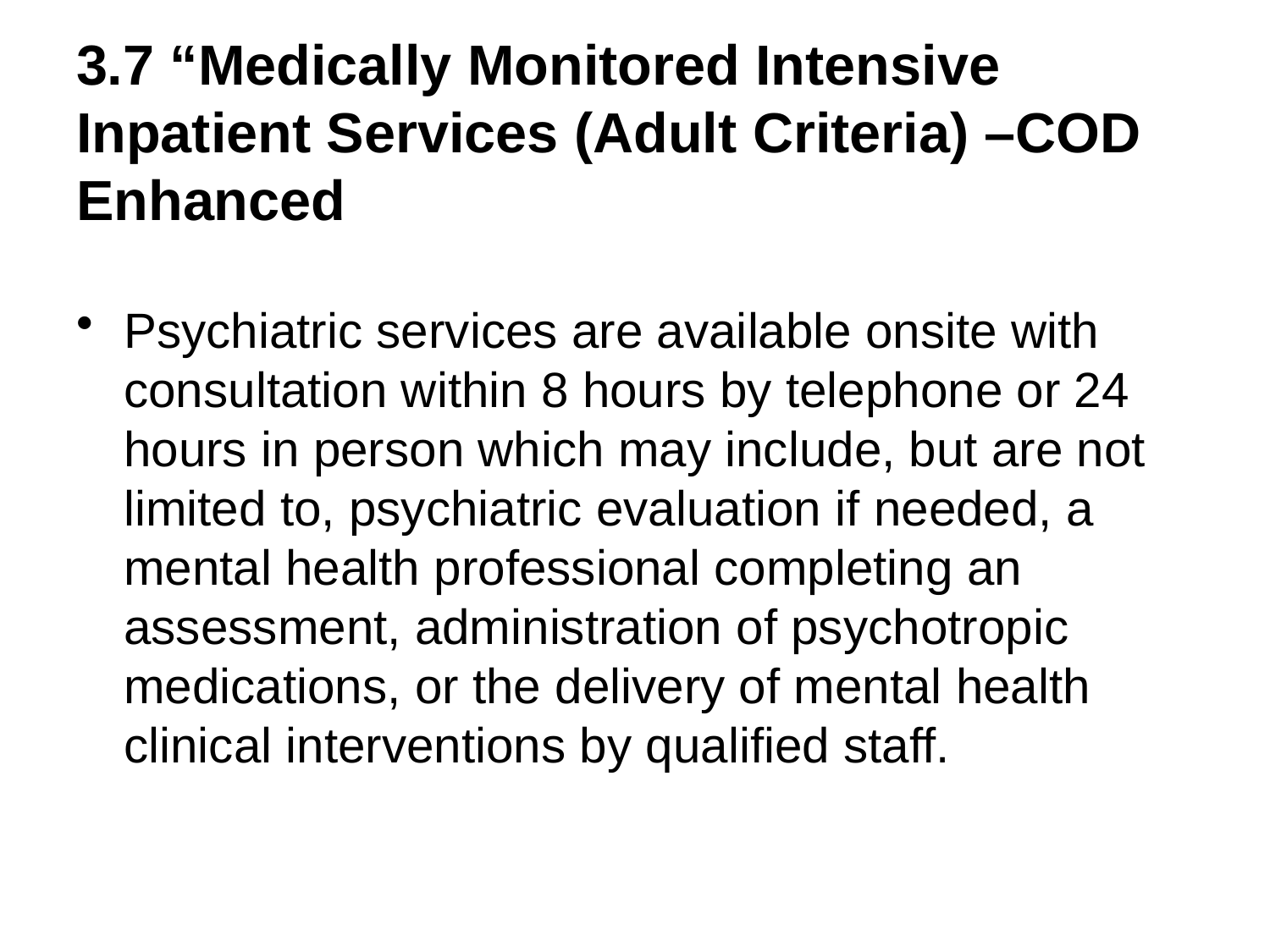

# 3.7 “Medically Monitored Intensive Inpatient Services (Adult Criteria) –COD Enhanced

Psychiatric services are available onsite with consultation within 8 hours by telephone or 24 hours in person which may include, but are not limited to, psychiatric evaluation if needed, a mental health professional completing an assessment, administration of psychotropic medications, or the delivery of mental health clinical interventions by qualified staff.